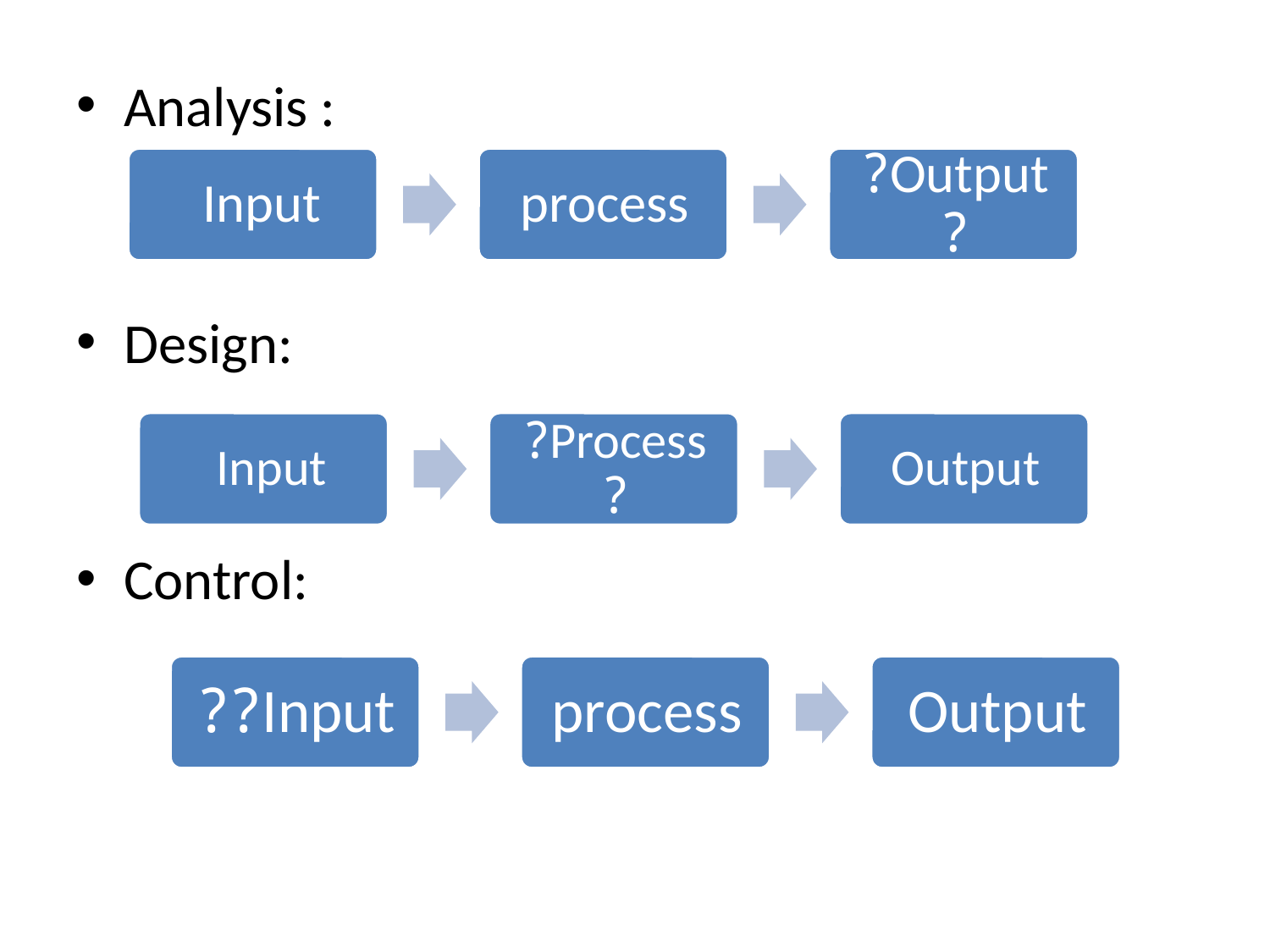

Analysis :

Design:

Control:

Input

process

Output??
Input

Process??

Output
Input??

process

Output